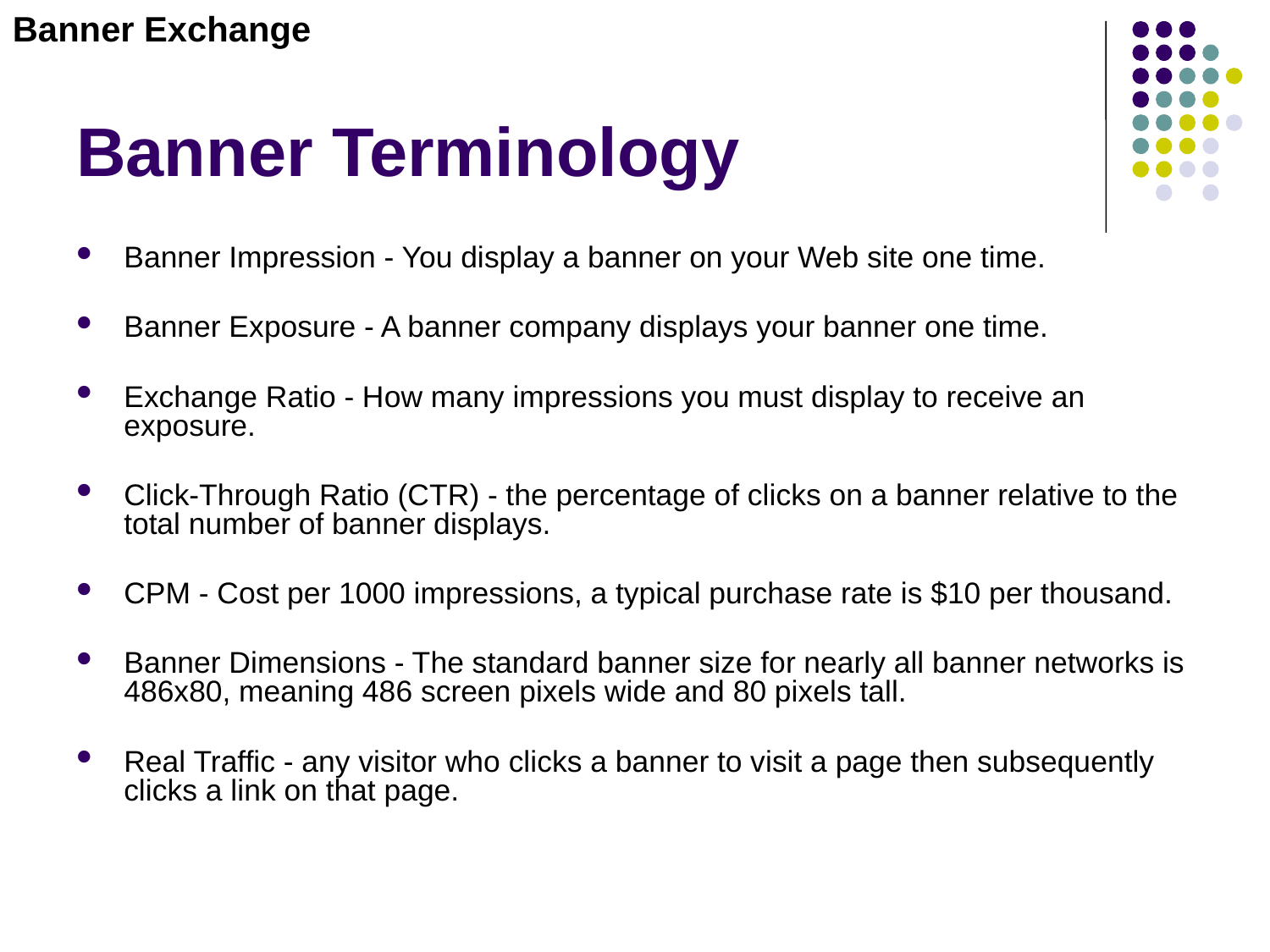

Banner Exchange
# Banner Terminology
Banner Impression - You display a banner on your Web site one time.

Banner Exposure - A banner company displays your banner one time.

Exchange Ratio - How many impressions you must display to receive an exposure.

Click-Through Ratio (CTR) - the percentage of clicks on a banner relative to the total number of banner displays.

CPM - Cost per 1000 impressions, a typical purchase rate is $10 per thousand.

Banner Dimensions - The standard banner size for nearly all banner networks is 486x80, meaning 486 screen pixels wide and 80 pixels tall.

Real Traffic - any visitor who clicks a banner to visit a page then subsequently clicks a link on that page.